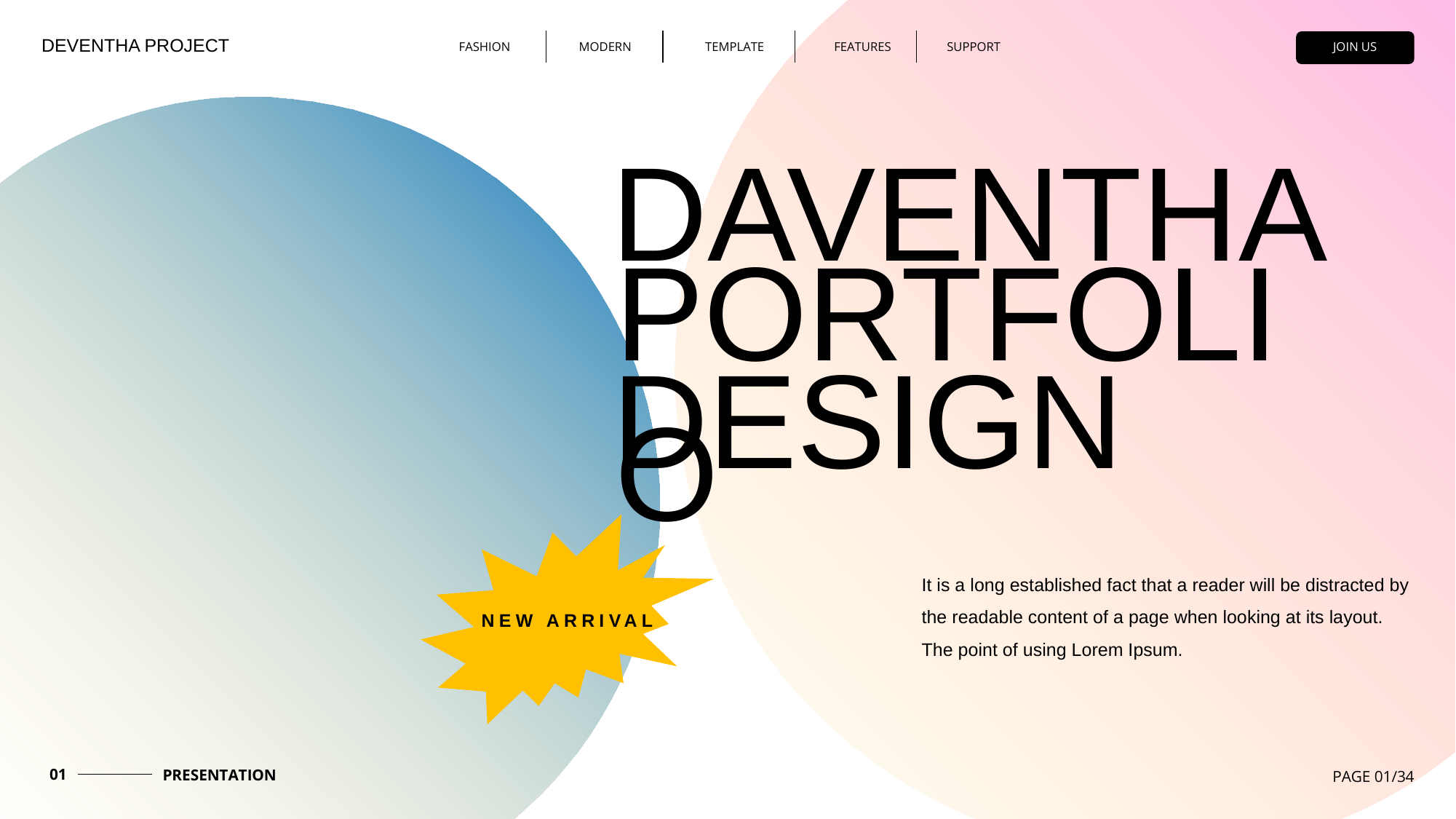

DEVENTHA PROJECT
FASHION
MODERN
TEMPLATE
FEATURES
SUPPORT

JOIN US

DAVENTHA

PORTFOLIO
DESIGN.

It is a long established fact that a reader will be distracted by the readable content of a page when looking at its layout. The point of using Lorem Ipsum.
NEW ARRIVAL
01
PRESENTATION
PAGE 01/34